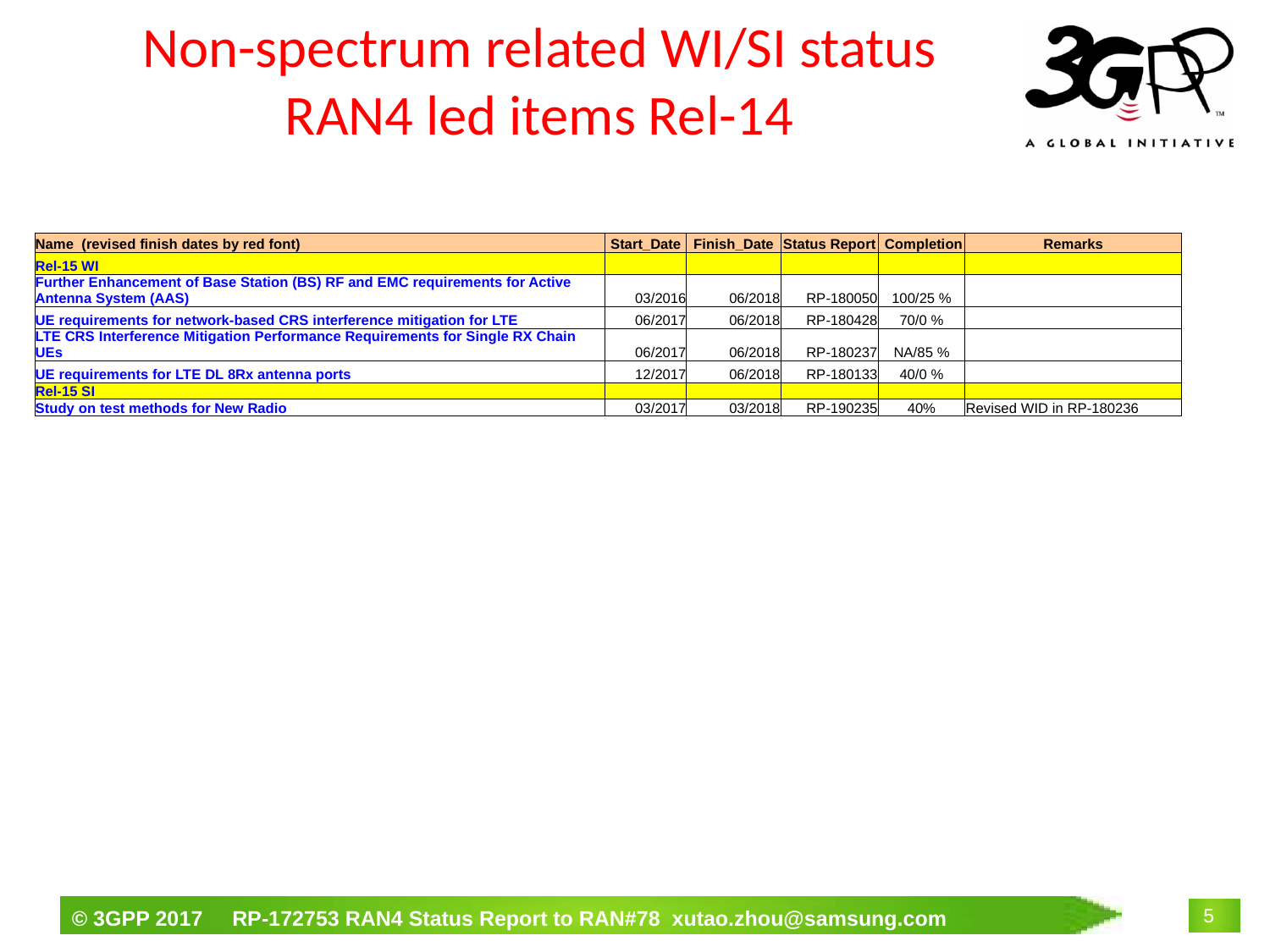

# Non-spectrum related WI/SI status RAN4 led items Rel-14
| Name (revised finish dates by red font) | Start\_Date | Finish\_Date | Status Report | Completion | Remarks |
| --- | --- | --- | --- | --- | --- |
| Rel-15 WI |  |  |  |  |  |
| Further Enhancement of Base Station (BS) RF and EMC requirements for Active Antenna System (AAS) | 03/2016 | 06/2018 | RP-180050 | 100/25 % |  |
| UE requirements for network-based CRS interference mitigation for LTE | 06/2017 | 06/2018 | RP-180428 | 70/0 % |  |
| LTE CRS Interference Mitigation Performance Requirements for Single RX Chain UEs | 06/2017 | 06/2018 | RP-180237 | NA/85 % |  |
| UE requirements for LTE DL 8Rx antenna ports | 12/2017 | 06/2018 | RP-180133 | 40/0 % |  |
| Rel-15 SI |  |  |  |  |  |
| Study on test methods for New Radio | 03/2017 | 03/2018 | RP-190235 | 40% | Revised WID in RP-180236 |